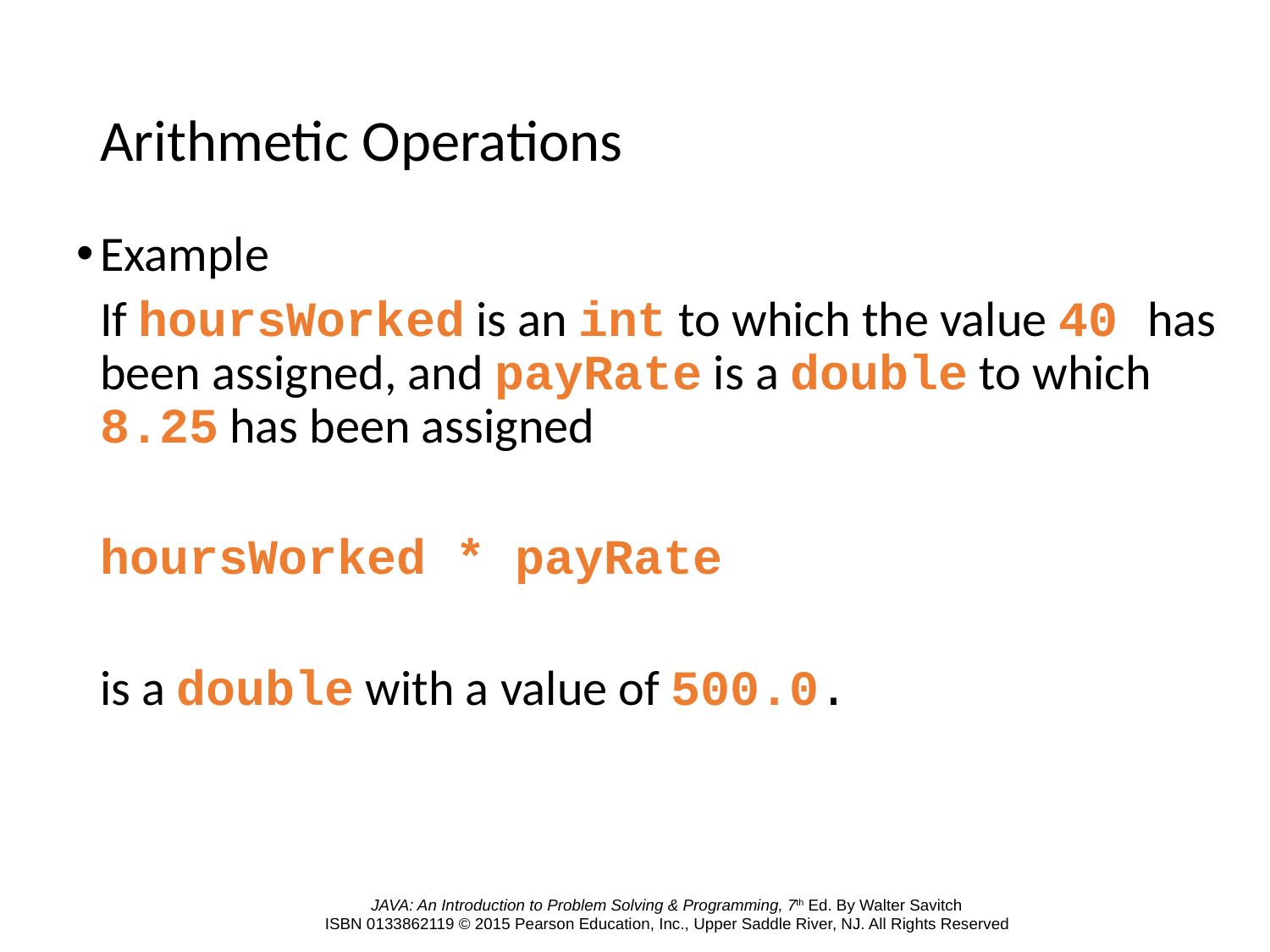

# Arithmetic Operations
Example
	If hoursWorked is an int to which the value 40 has been assigned, and payRate is a double to which 8.25 has been assigned

	hoursWorked * payRate

	is a double with a value of 500.0.